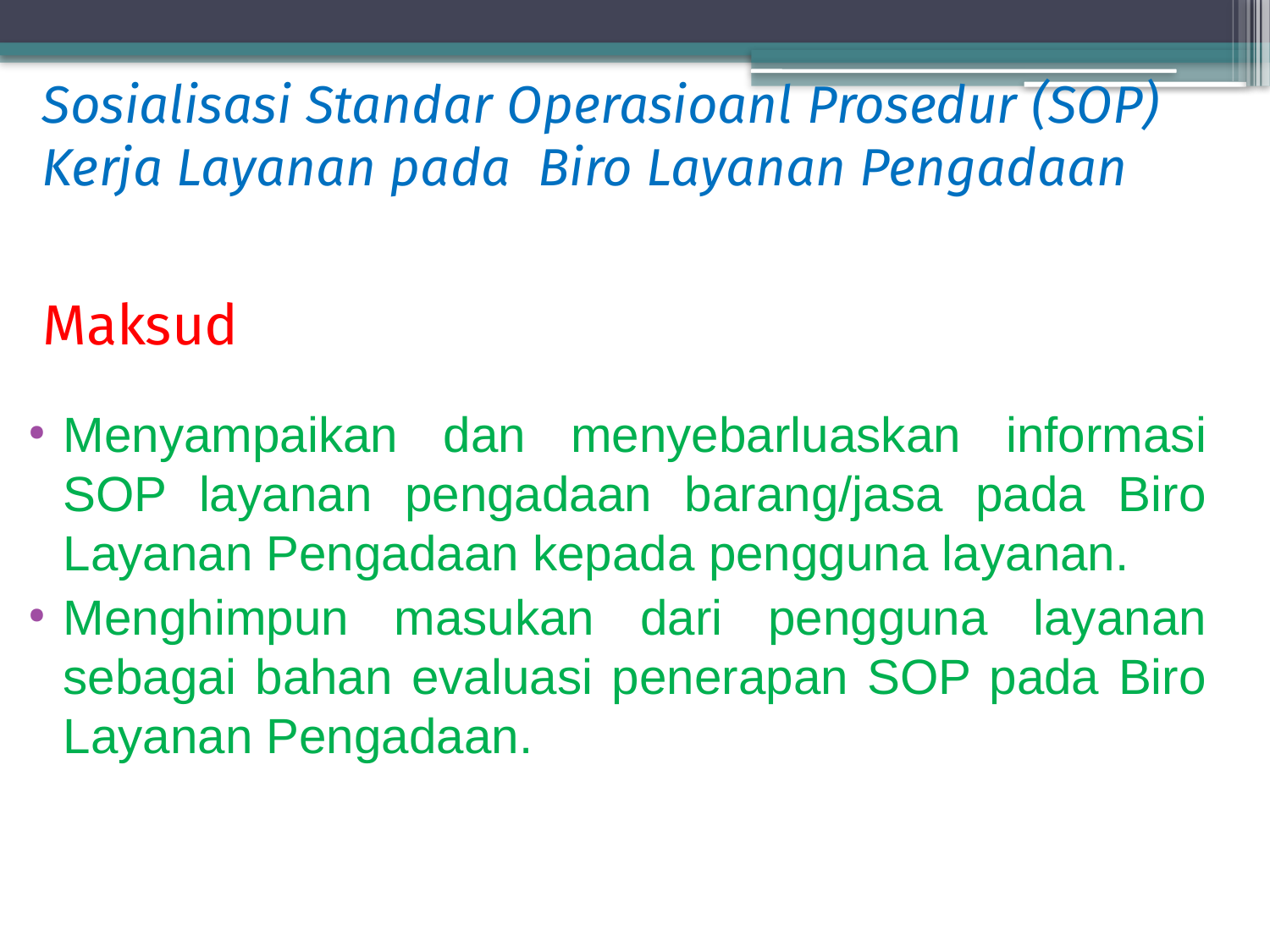

Sosialisasi Standar Operasioanl Prosedur (SOP) Kerja Layanan pada  Biro Layanan Pengadaan
# Maksud
Menyampaikan dan menyebarluaskan informasi SOP layanan pengadaan barang/jasa pada Biro Layanan Pengadaan kepada pengguna layanan.
Menghimpun masukan dari pengguna layanan sebagai bahan evaluasi penerapan SOP pada Biro Layanan Pengadaan.